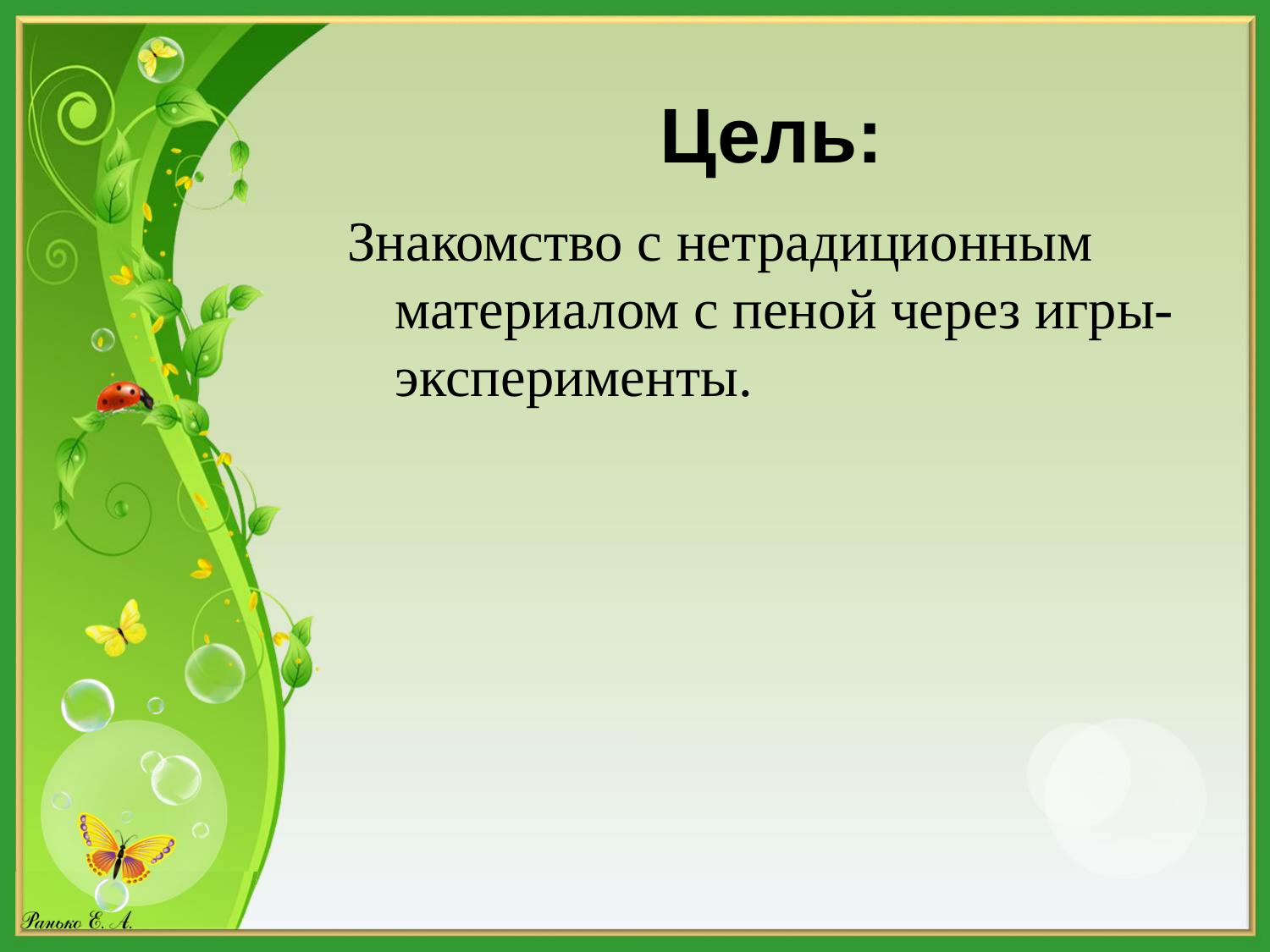

# Цель:
Знакомство с нетрадиционным материалом с пеной через игры-эксперименты.